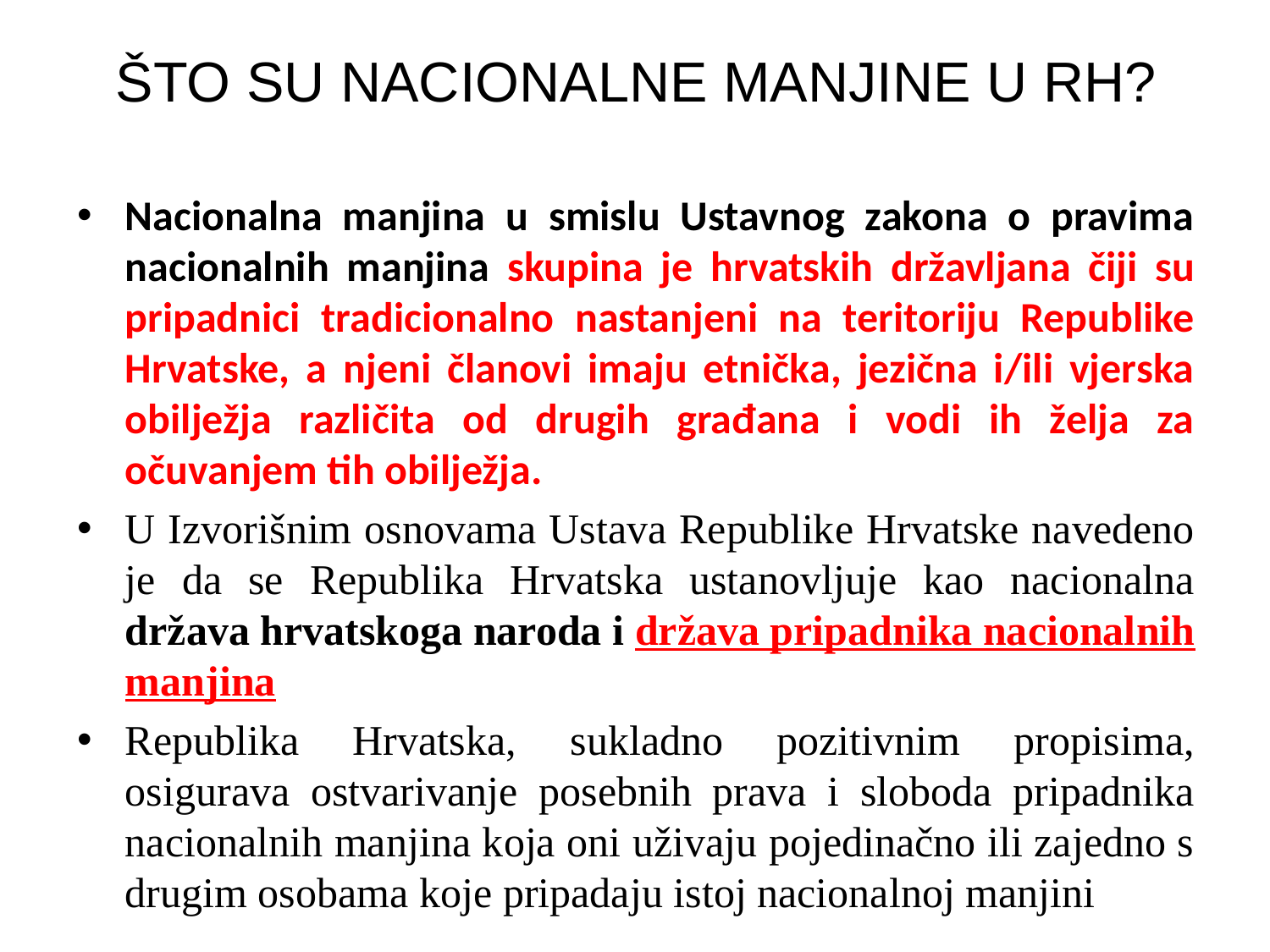

# ŠTO SU NACIONALNE MANJINE U RH?
Nacionalna manjina u smislu Ustavnog zakona o pravima nacionalnih manjina skupina je hrvatskih državljana čiji su pripadnici tradicionalno nastanjeni na teritoriju Republike Hrvatske, a njeni članovi imaju etnička, jezična i/ili vjerska obilježja različita od drugih građana i vodi ih želja za očuvanjem tih obilježja.
U Izvorišnim osnovama Ustava Republike Hrvatske navedeno je da se Republika Hrvatska ustanovljuje kao nacionalna država hrvatskoga naroda i država pripadnika nacionalnih manjina
Republika Hrvatska, sukladno pozitivnim propisima, osigurava ostvarivanje posebnih prava i sloboda pripadnika nacionalnih manjina koja oni uživaju pojedinačno ili zajedno s drugim osobama koje pripadaju istoj nacionalnoj manjini